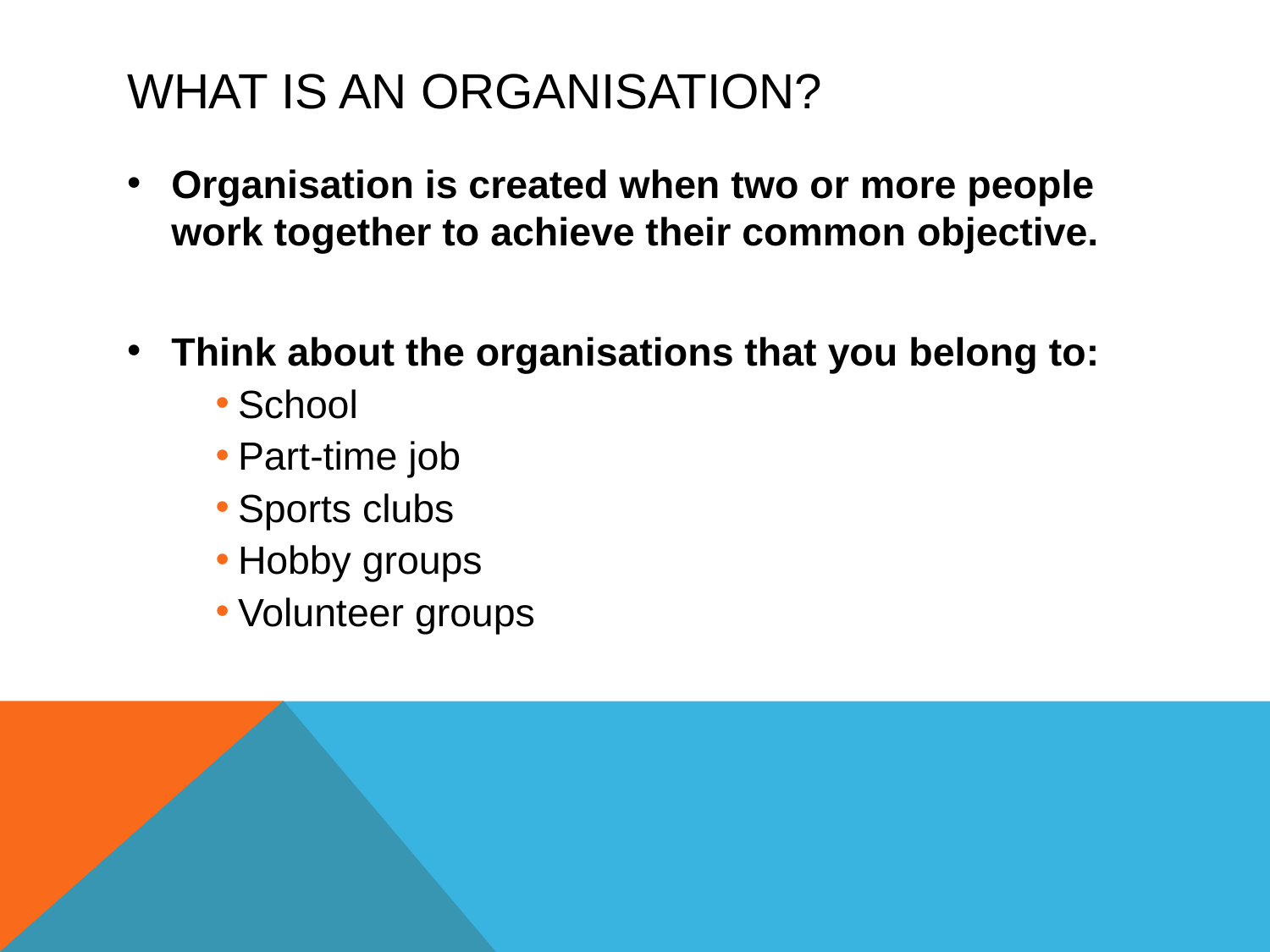

# What is an organisation?
Organisation is created when two or more people work together to achieve their common objective.

Think about the organisations that you belong to:
School
Part-time job
Sports clubs
Hobby groups
Volunteer groups